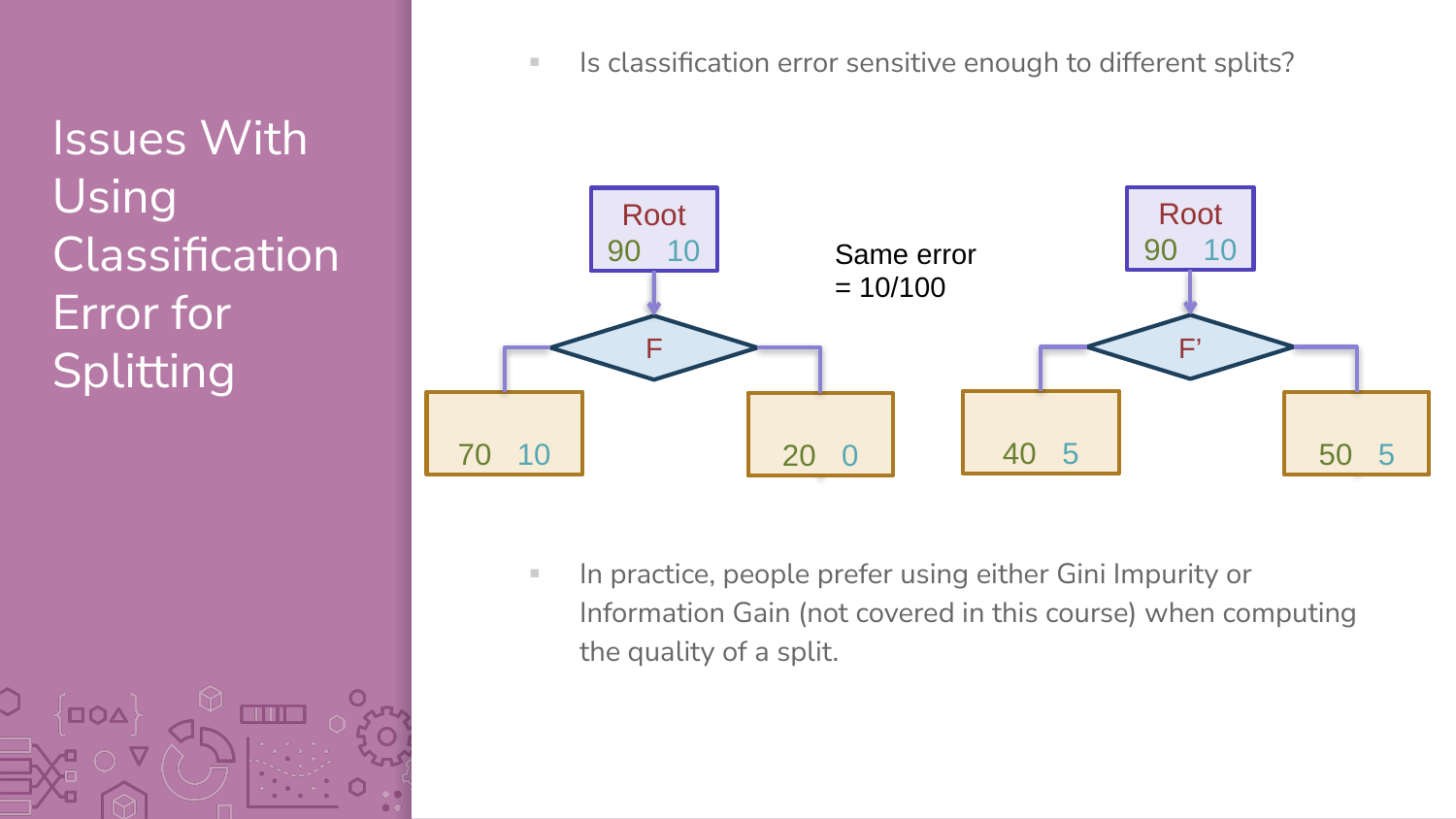

Is classification error sensitive enough to different splits?

In practice, people prefer using either Gini Impurity or Information Gain (not covered in this course) when computing the quality of a split.

# Issues With Using Classification Error for Splitting
Root
90   10
F’

40   5

50   5
Root
90   10
F

70   10

20   0
Same error
= 10/100